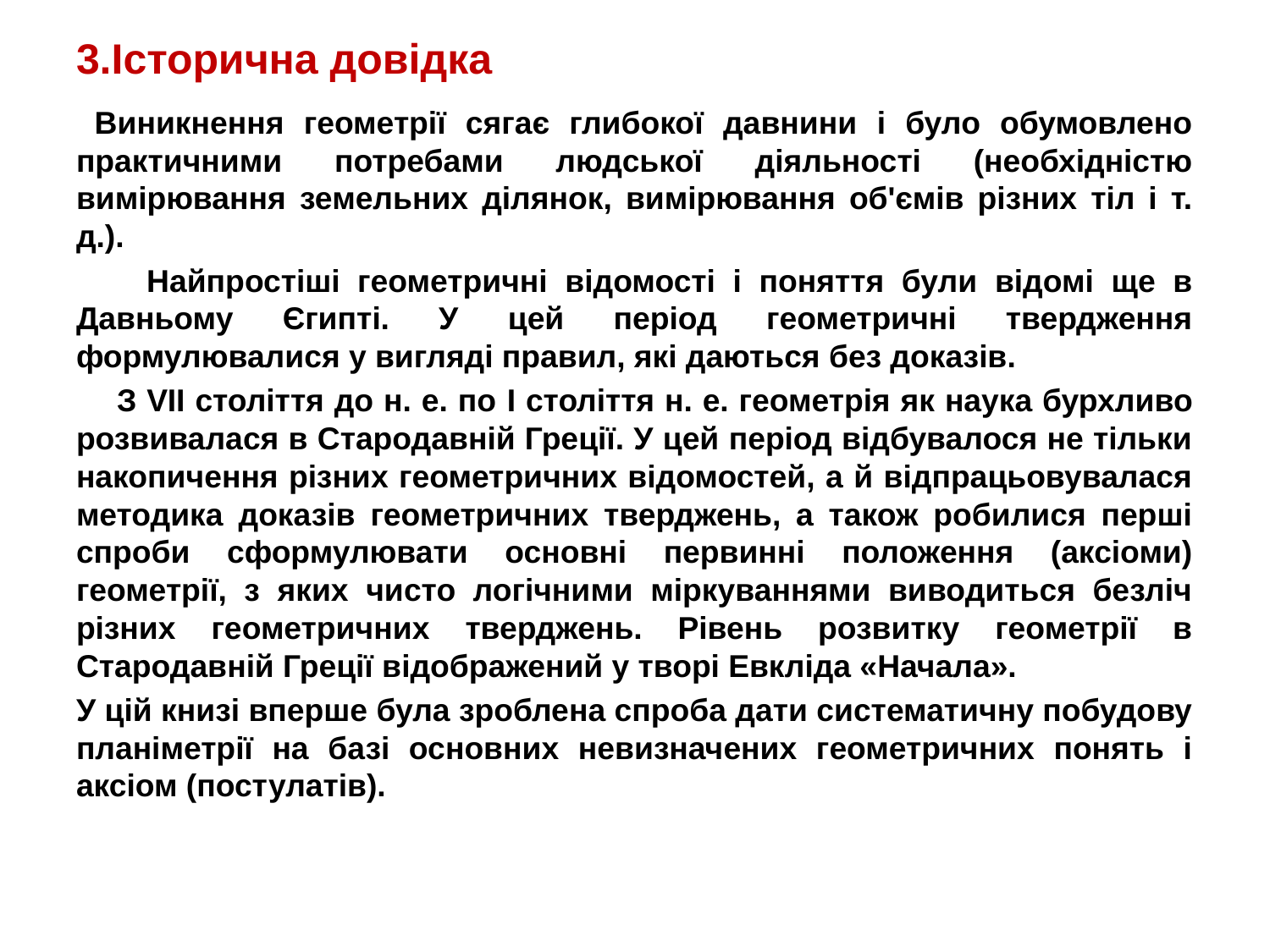

# 3.Історична довідка
 Виникнення геометрії сягає глибокої давнини і було обумовлено практичними потребами людської діяльності (необхідністю вимірювання земельних ділянок, вимірювання об'ємів різних тіл і т. д.).
    Найпростіші геометричні відомості і поняття були відомі ще в Давньому Єгипті. У цей період геометричні твердження формулювалися у вигляді правил, які даються без доказів.
    З VII століття до н. е. по I століття н. е. геометрія як наука бурхливо розвивалася в Стародавній Греції. У цей період відбувалося не тільки накопичення різних геометричних відомостей, а й відпрацьовувалася методика доказів геометричних тверджень, а також робилися перші спроби сформулювати основні первинні положення (аксіоми) геометрії, з яких чисто логічними міркуваннями виводиться безліч різних геометричних тверджень. Рівень розвитку геометрії в Стародавній Греції відображений у творі Евкліда «Начала».
У цій книзі вперше була зроблена спроба дати систематичну побудову планіметрії на базі основних невизначених геометричних понять і аксіом (постулатів).